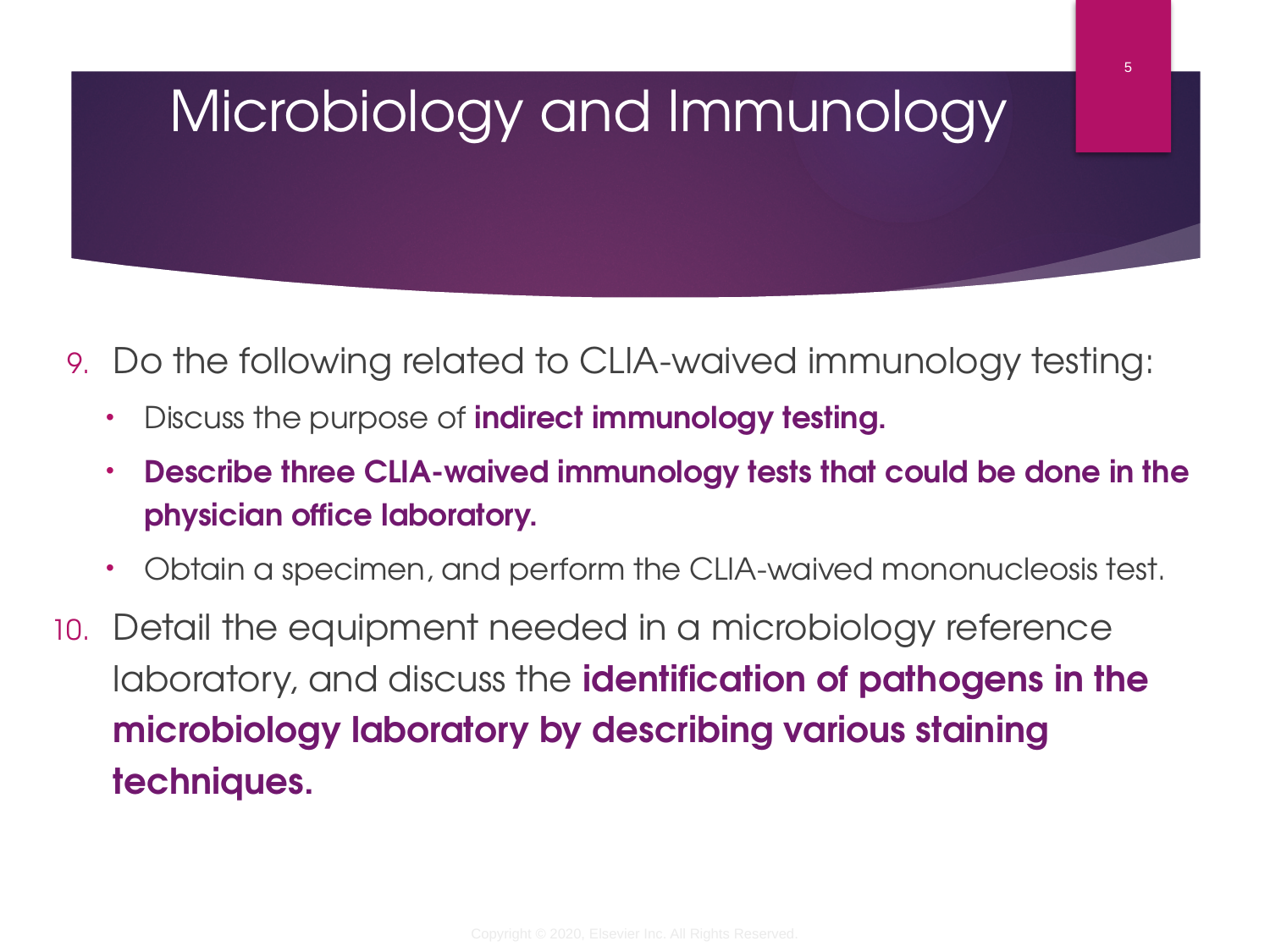

5

# Microbiology and Immunology (S
Do the following related to CLIA-waived immunology testing:
Discuss the purpose of indirect immunology testing.
Describe three CLIA-waived immunology tests that could be done in the physician office laboratory.
Obtain a specimen, and perform the CLIA-waived mononucleosis test.
Detail the equipment needed in a microbiology reference laboratory, and discuss the identification of pathogens in the microbiology laboratory by describing various staining techniques.